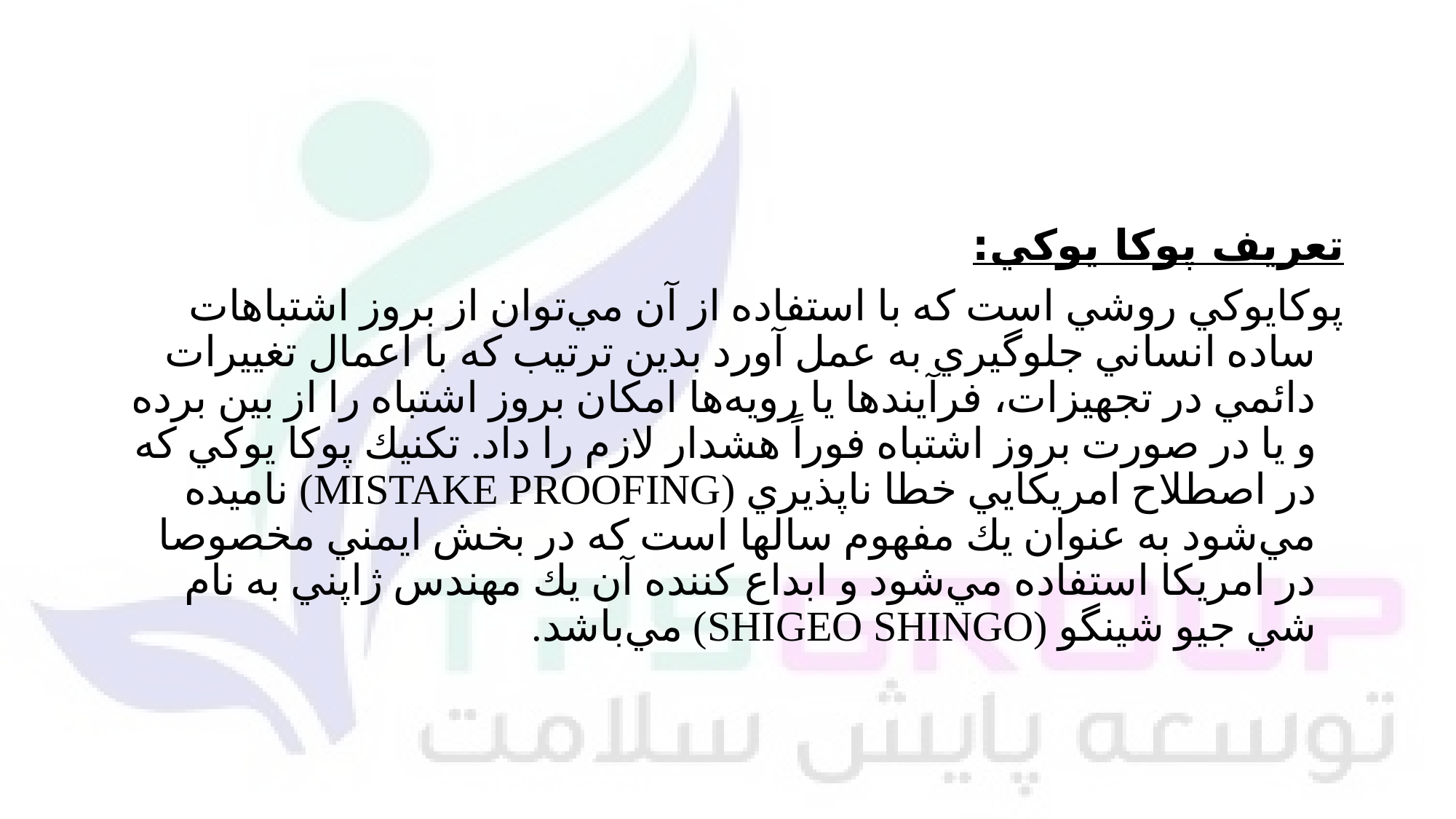

#
تعريف پوكا يوكي:
پوكايوكي روشي است كه با استفاده از آن مي‌توان از بروز اشتباهات ساده انساني جلوگيري به عمل آورد بدين ترتيب كه با اعمال تغييرات دائمي در تجهيزات، فرآيندها يا رويه‌ها امكان بروز اشتباه را از بين برده و يا در صورت بروز اشتباه فوراً هشدار لازم را داد. تكنيك پوكا يوكي كه در اصطلاح امريكايي خطا ناپذيري (MISTAKE PROOFING) ناميده مي‌شود به عنوان يك مفهوم سالها است كه در بخش ايمني مخصوصا‌ در امريكا استفاده مي‌شود و ابداع كننده آن يك مهندس ژاپني به نام شي جيو شينگو (SHIGEO SHINGO) مي‌باشد.